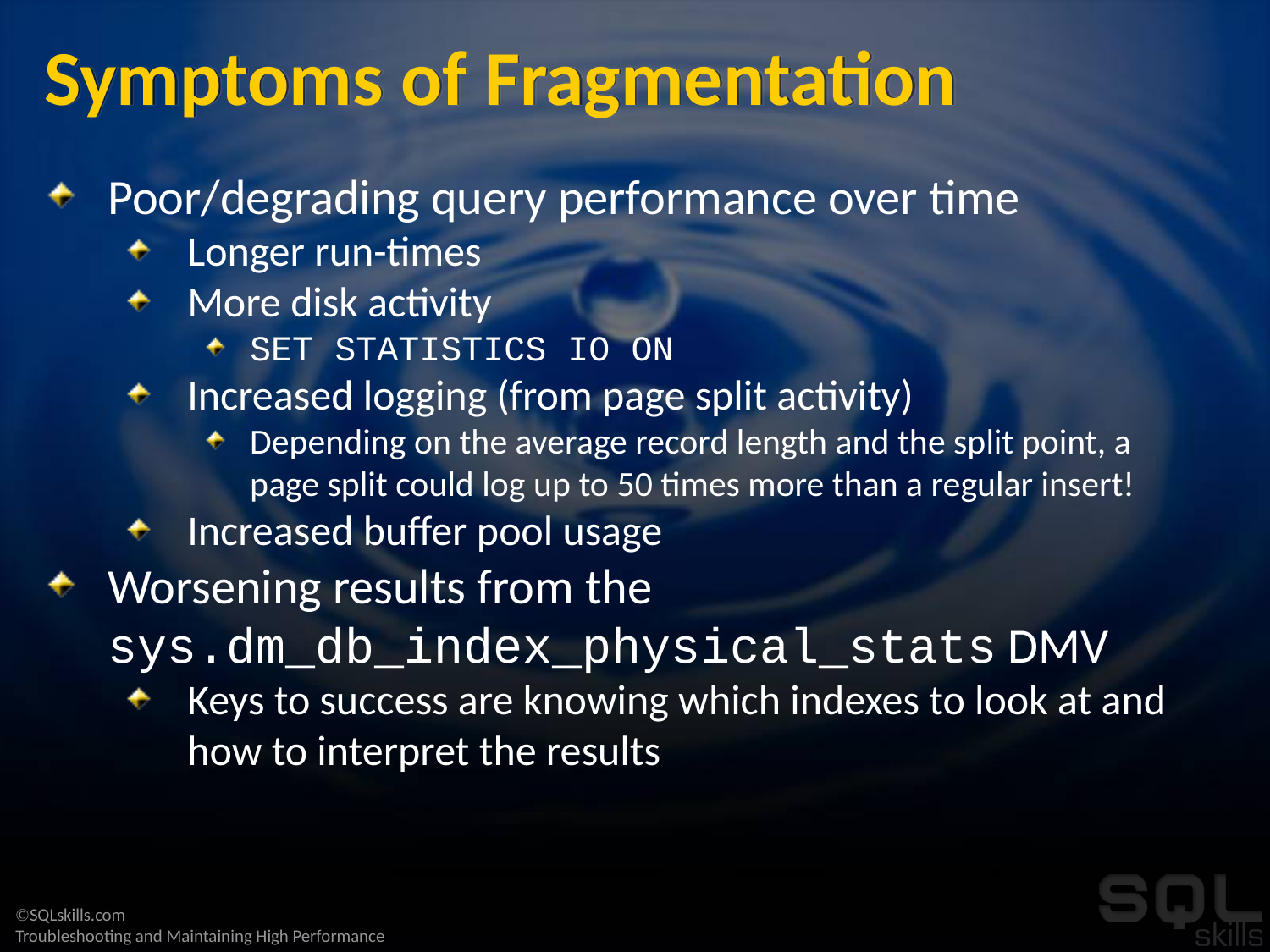

# Symptoms of Fragmentation
Poor/degrading query performance over time
Longer run-times
More disk activity
SET STATISTICS IO ON
Increased logging (from page split activity)
Depending on the average record length and the split point, a page split could log up to 50 times more than a regular insert!
Increased buffer pool usage
Worsening results from the sys.dm_db_index_physical_stats DMV
Keys to success are knowing which indexes to look at and how to interpret the results